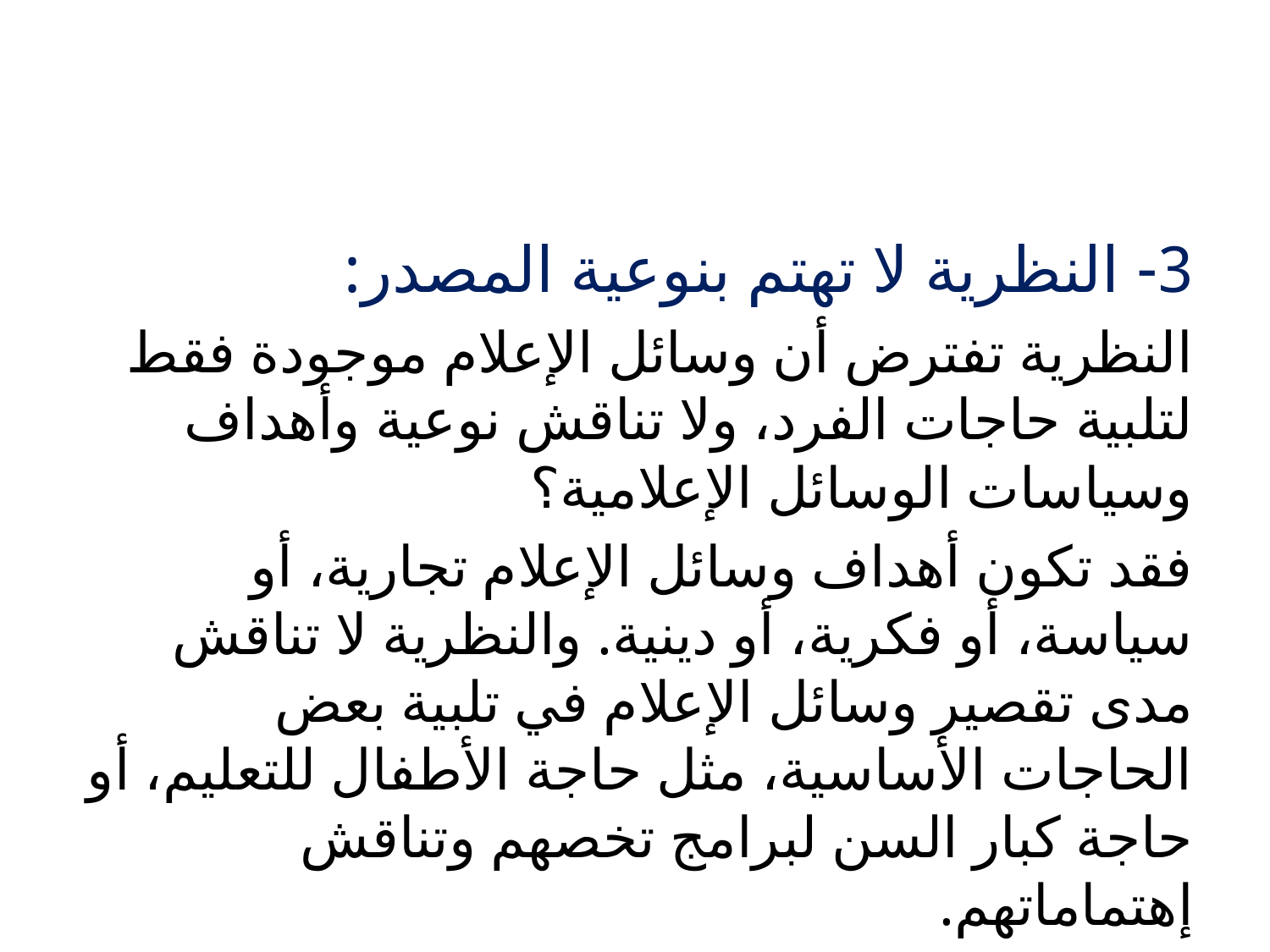

#
3- النظرية لا تهتم بنوعية المصدر:
النظرية تفترض أن وسائل الإعلام موجودة فقط لتلبية حاجات الفرد، ولا تناقش نوعية وأهداف وسياسات الوسائل الإعلامية؟
فقد تكون أهداف وسائل الإعلام تجارية، أو سياسة، أو فكرية، أو دينية. والنظرية لا تناقش مدى تقصير وسائل الإعلام في تلبية بعض الحاجات الأساسية، مثل حاجة الأطفال للتعليم، أو حاجة كبار السن لبرامج تخصهم وتناقش إهتماماتهم.